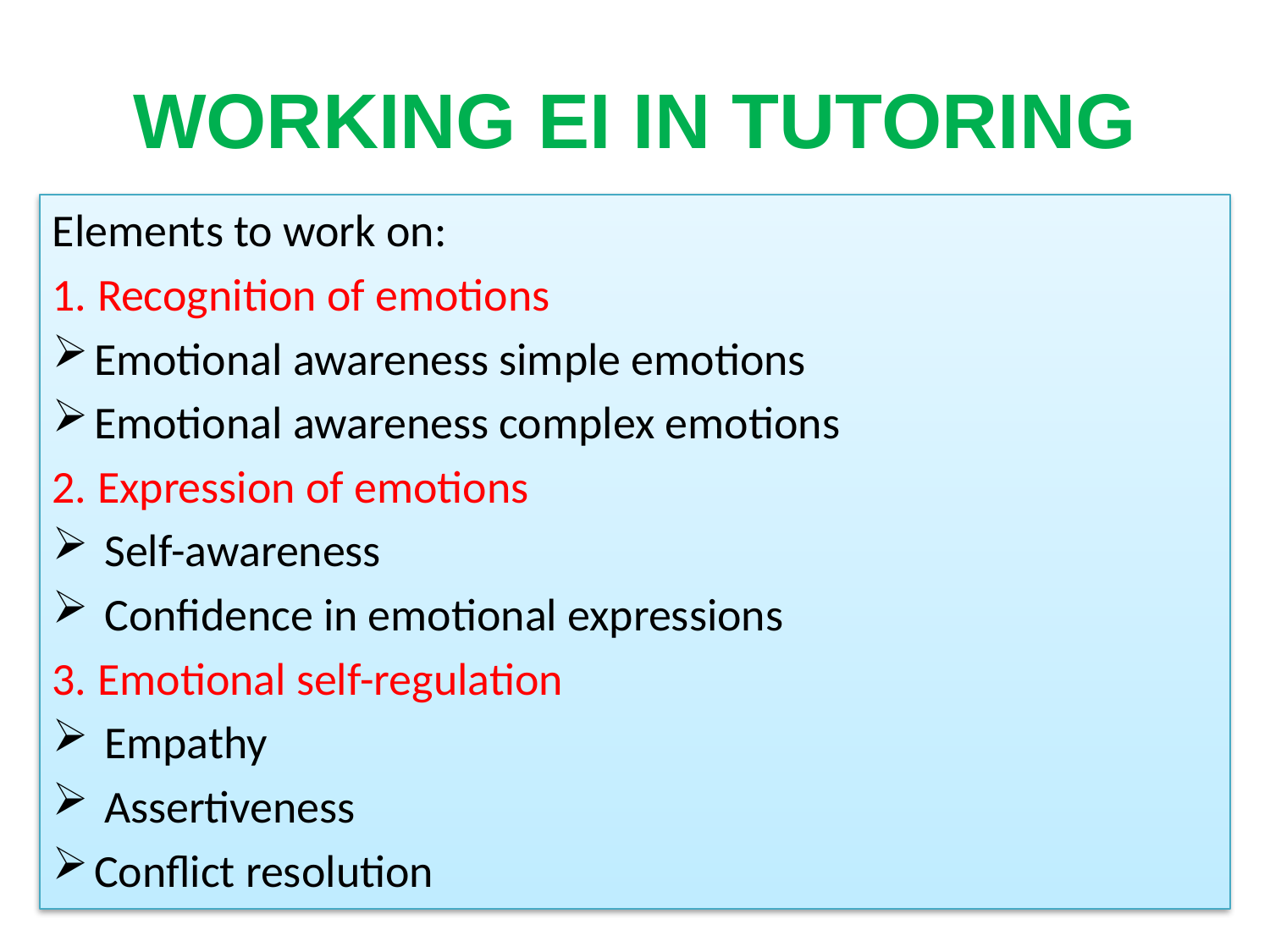

# WORKING EI IN TUTORING
Elements to work on:
1. Recognition of emotions
Emotional awareness simple emotions
Emotional awareness complex emotions
2. Expression of emotions
 Self-awareness
 Confidence in emotional expressions
3. Emotional self-regulation
 Empathy
 Assertiveness
Conflict resolution